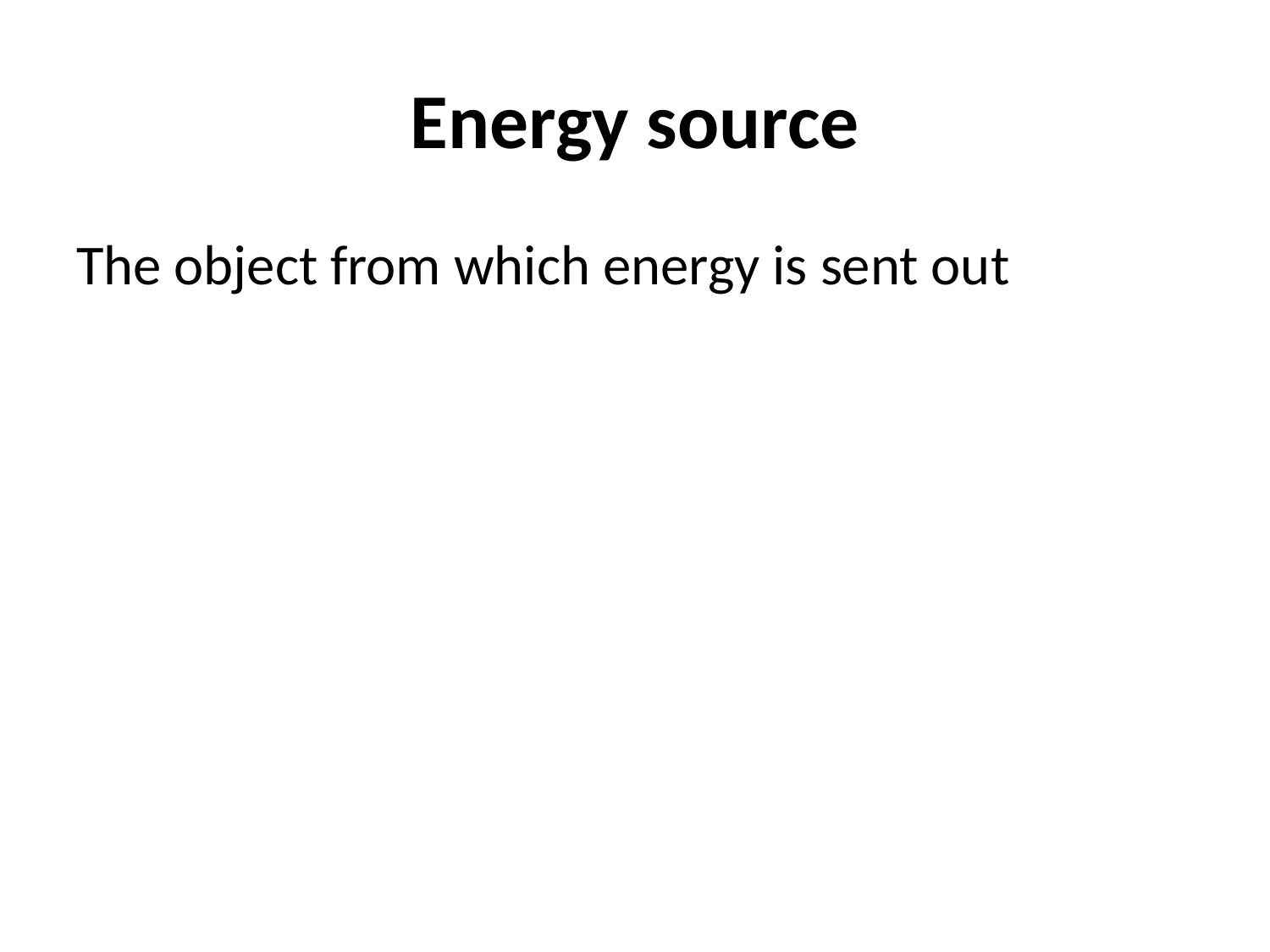

# Energy source
The object from which energy is sent out